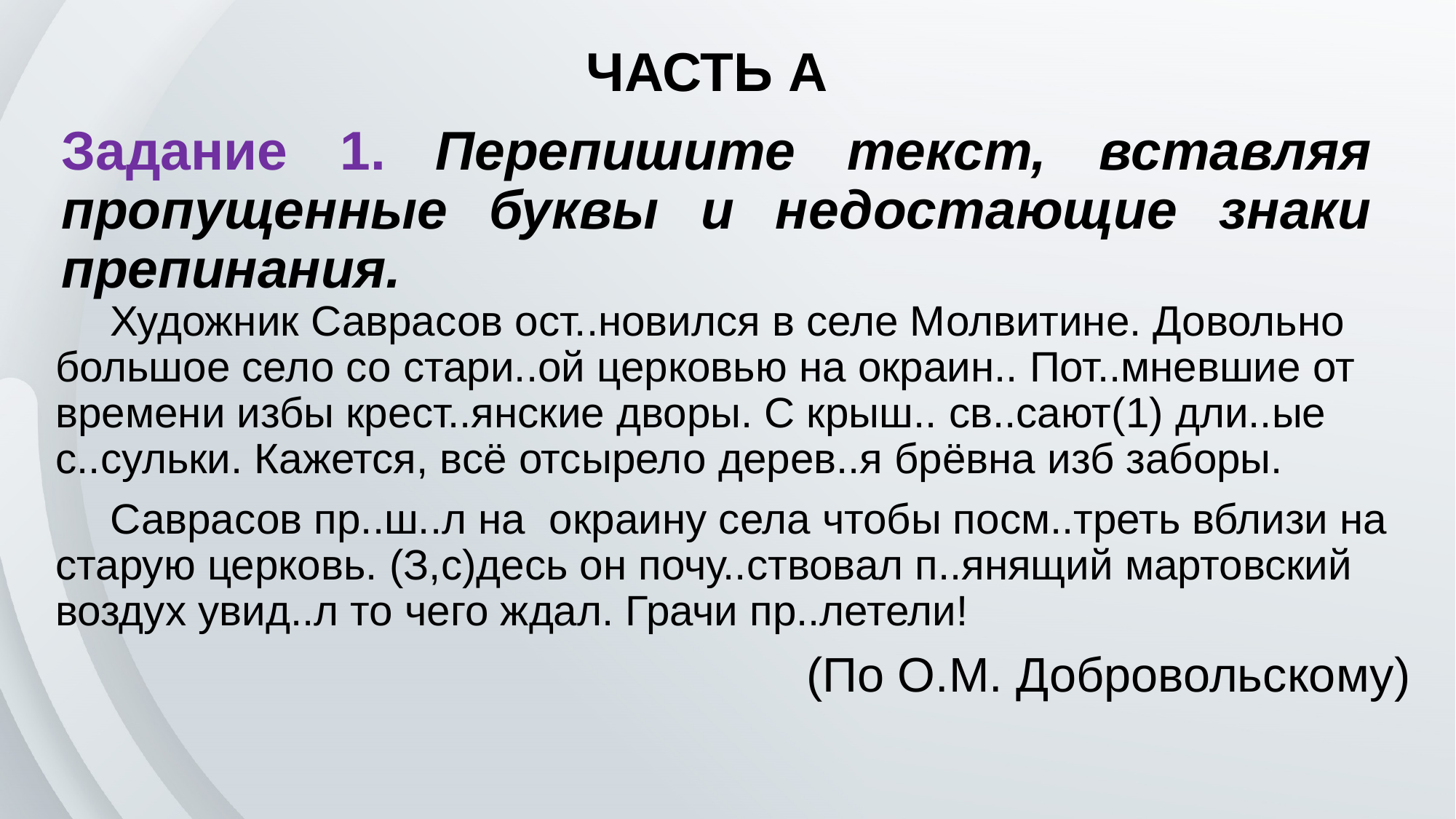

ЧАСТЬ А
# Задание 1. Перепишите текст, вставляя пропущенные буквы и недостающие знаки препинания.
Художник Саврасов ост..новился в селе Молвитине. Довольно большое село со стари..ой церковью на окраин.. Пот..мневшие от времени избы крест..янские дворы. С крыш.. св..сают(1) дли..ые с..сульки. Кажется, всё отсырело дерев..я брёвна изб заборы.
Саврасов пр..ш..л на  окраину села чтобы посм..треть вблизи на старую церковь. (З,с)десь он почу..ствовал п..янящий мартовский воздух увид..л то чего ждал. Грачи пр..летели!
(По О.М. Добровольскому)